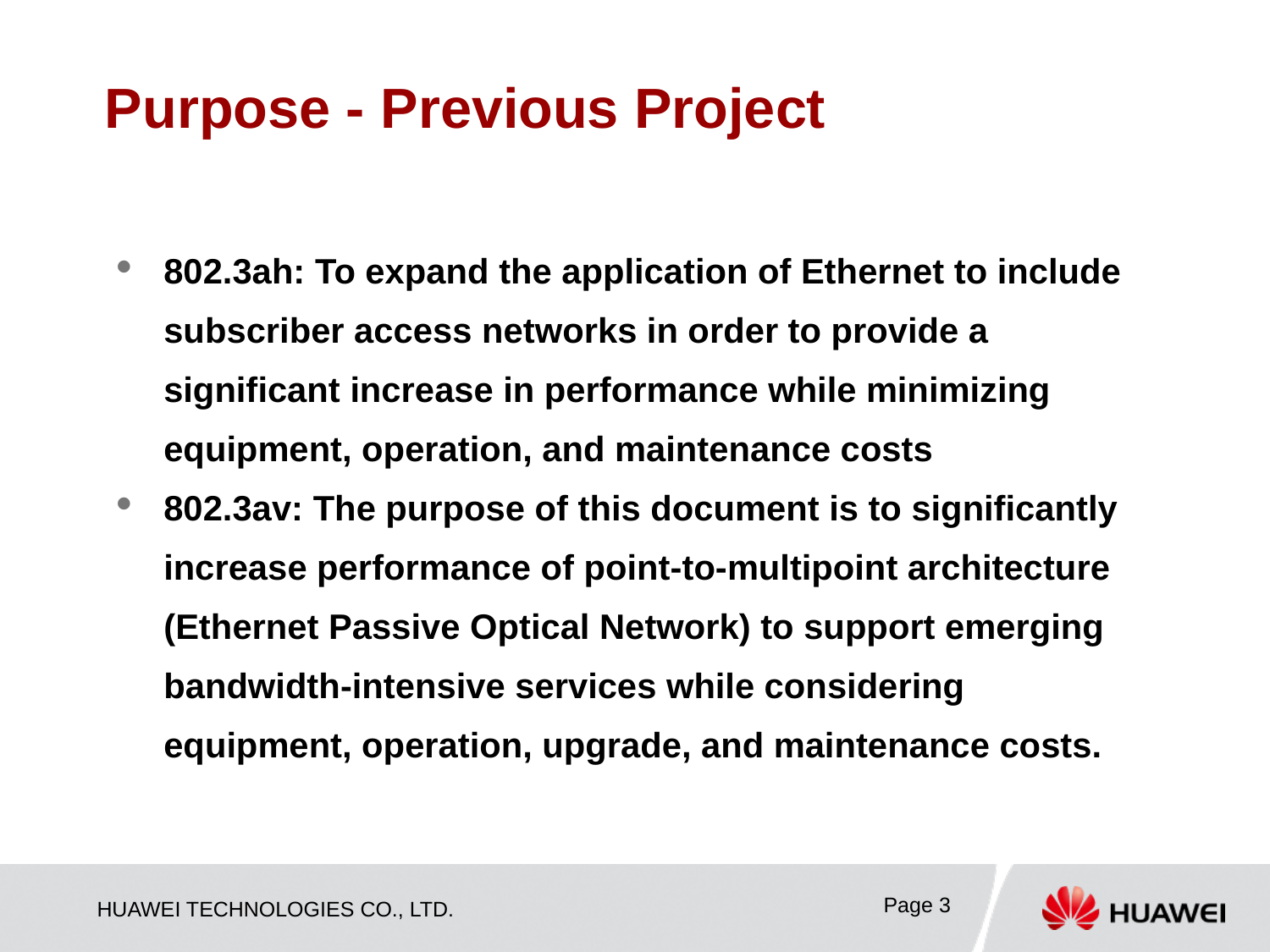

# Purpose - Previous Project
802.3ah: To expand the application of Ethernet to include subscriber access networks in order to provide a significant increase in performance while minimizing equipment, operation, and maintenance costs
802.3av: The purpose of this document is to significantly increase performance of point-to-multipoint architecture (Ethernet Passive Optical Network) to support emerging bandwidth-intensive services while considering equipment, operation, upgrade, and maintenance costs.